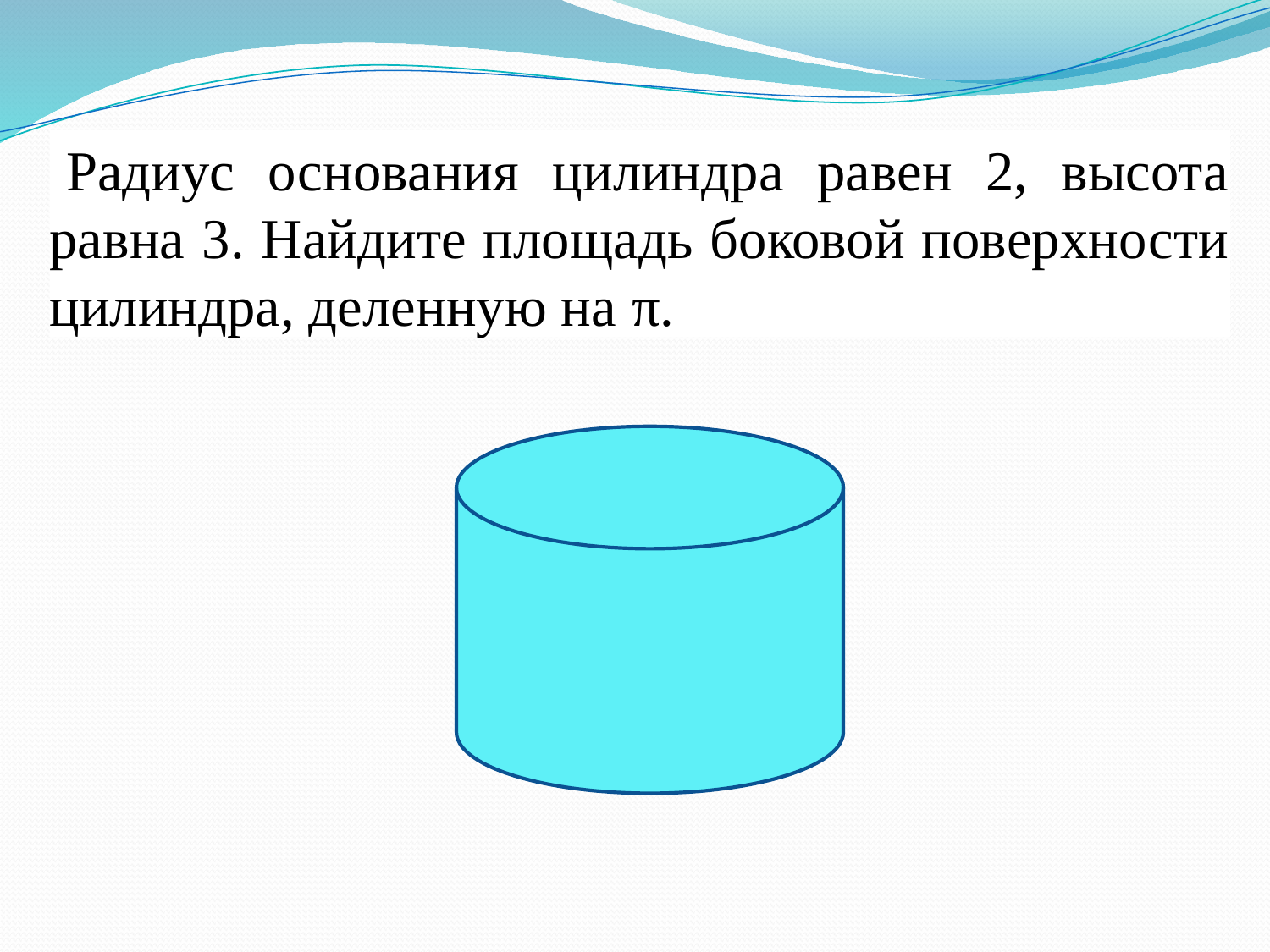

Радиус основания цилиндра равен 2, высота равна 3. Найдите площадь боковой поверхности цилиндра, деленную на π.